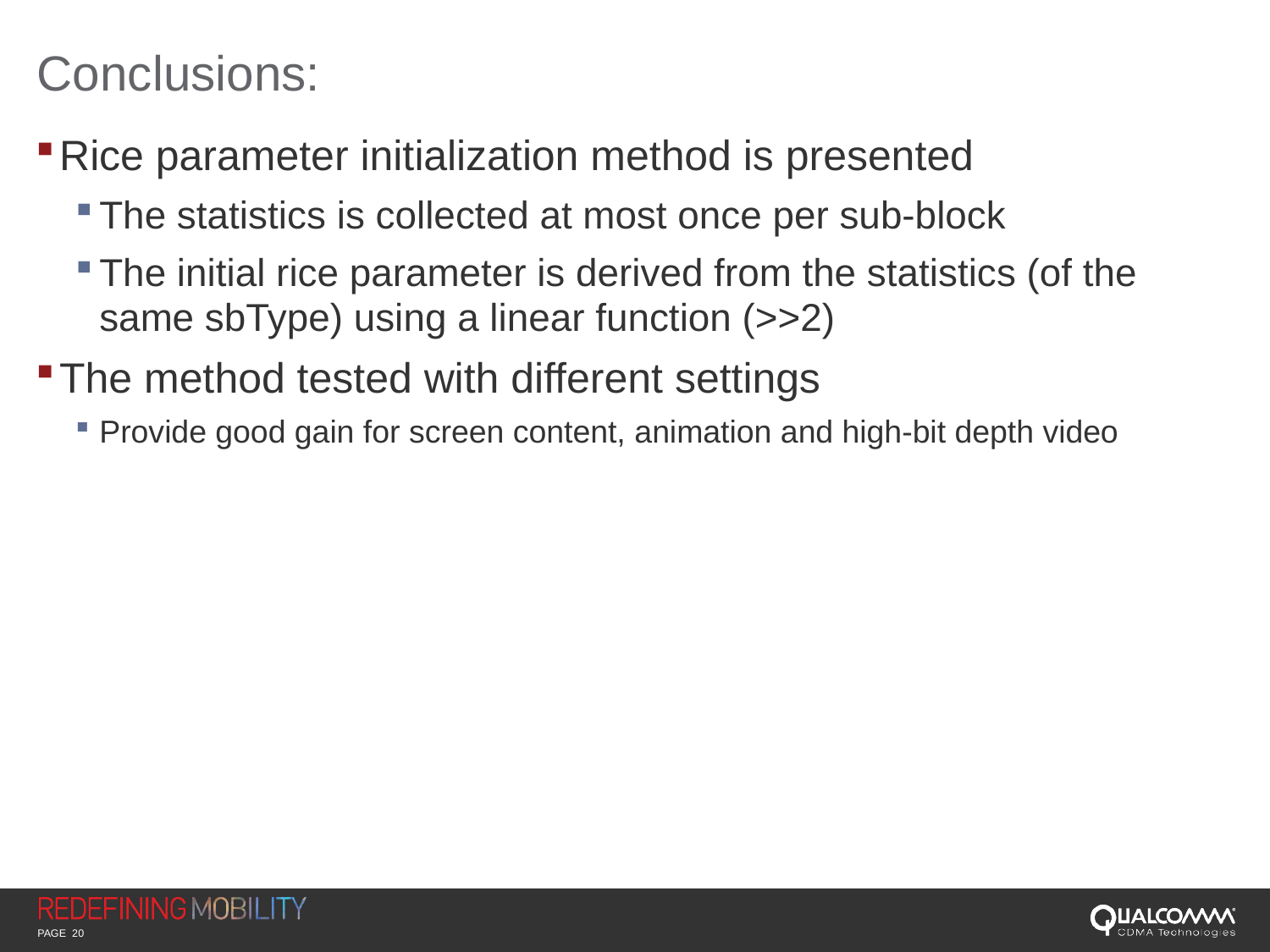

# Conclusions:
Rice parameter initialization method is presented
The statistics is collected at most once per sub-block
The initial rice parameter is derived from the statistics (of the same sbType) using a linear function (>>2)
The method tested with different settings
Provide good gain for screen content, animation and high-bit depth video